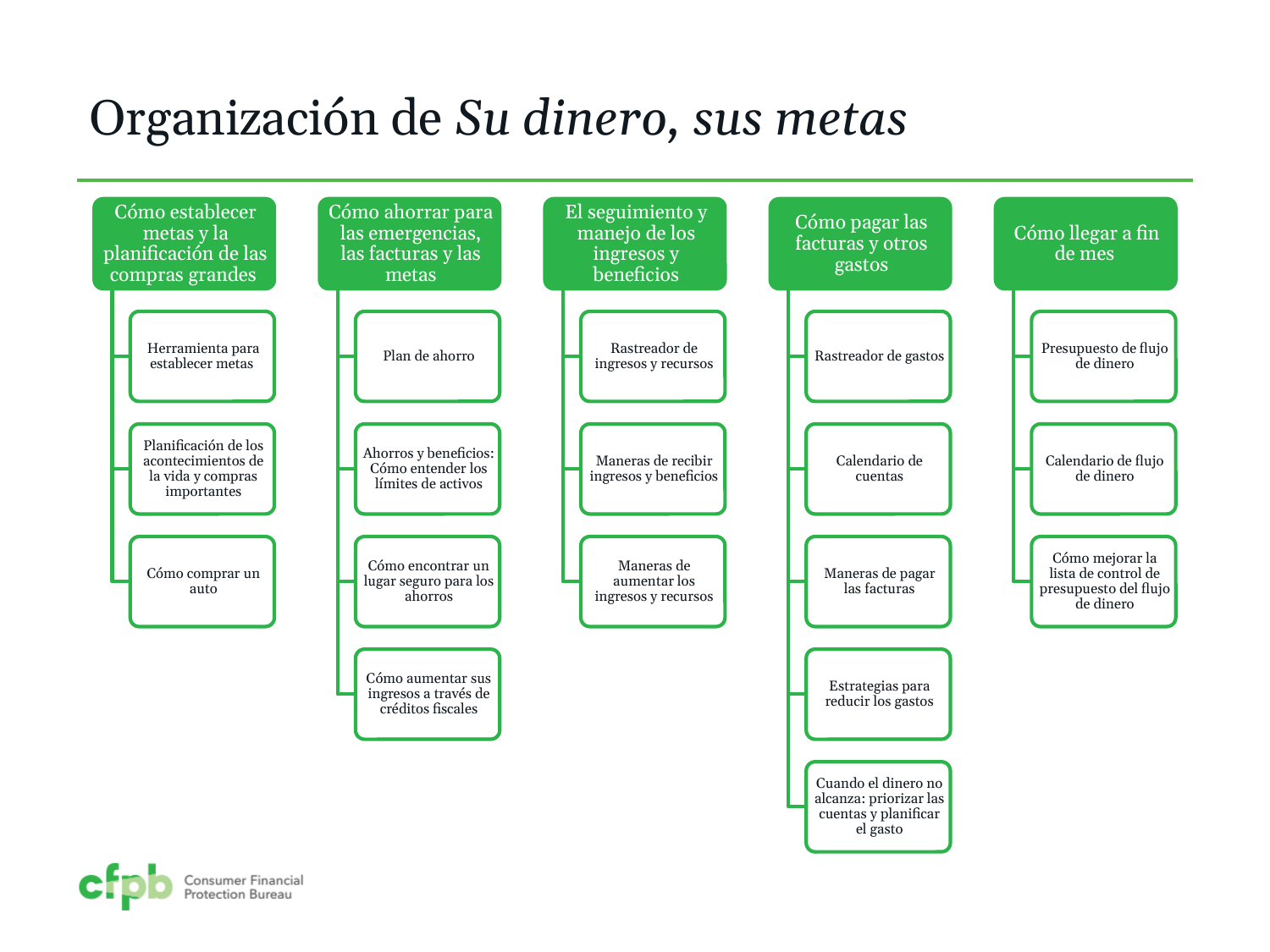

# Organización de Su dinero, sus metas
Cómo establecer metas y la planificación de las compras grandes
Herramienta para establecer metas
Planificación de los acontecimientos de la vida y compras importantes
Cómo comprar un auto
Cómo ahorrar para las emergencias, las facturas y las metas
Plan de ahorro
Ahorros y beneficios: Cómo entender los límites de activos
Cómo encontrar un lugar seguro para los ahorros
Cómo aumentar sus ingresos a través de créditos fiscales
El seguimiento y manejo de los ingresos y beneficios
Rastreador de ingresos y recursos
Maneras de recibir ingresos y beneficios
Maneras de aumentar los ingresos y recursos
Cómo pagar las facturas y otros gastos
Rastreador de gastos
Calendario de cuentas
Maneras de pagar las facturas
Estrategias para reducir los gastos
Cuando el dinero no alcanza: priorizar las cuentas y planificar el gasto
Cómo llegar a fin de mes
Presupuesto de flujo de dinero
Calendario de flujo de dinero
Cómo mejorar la lista de control de presupuesto del flujo de dinero